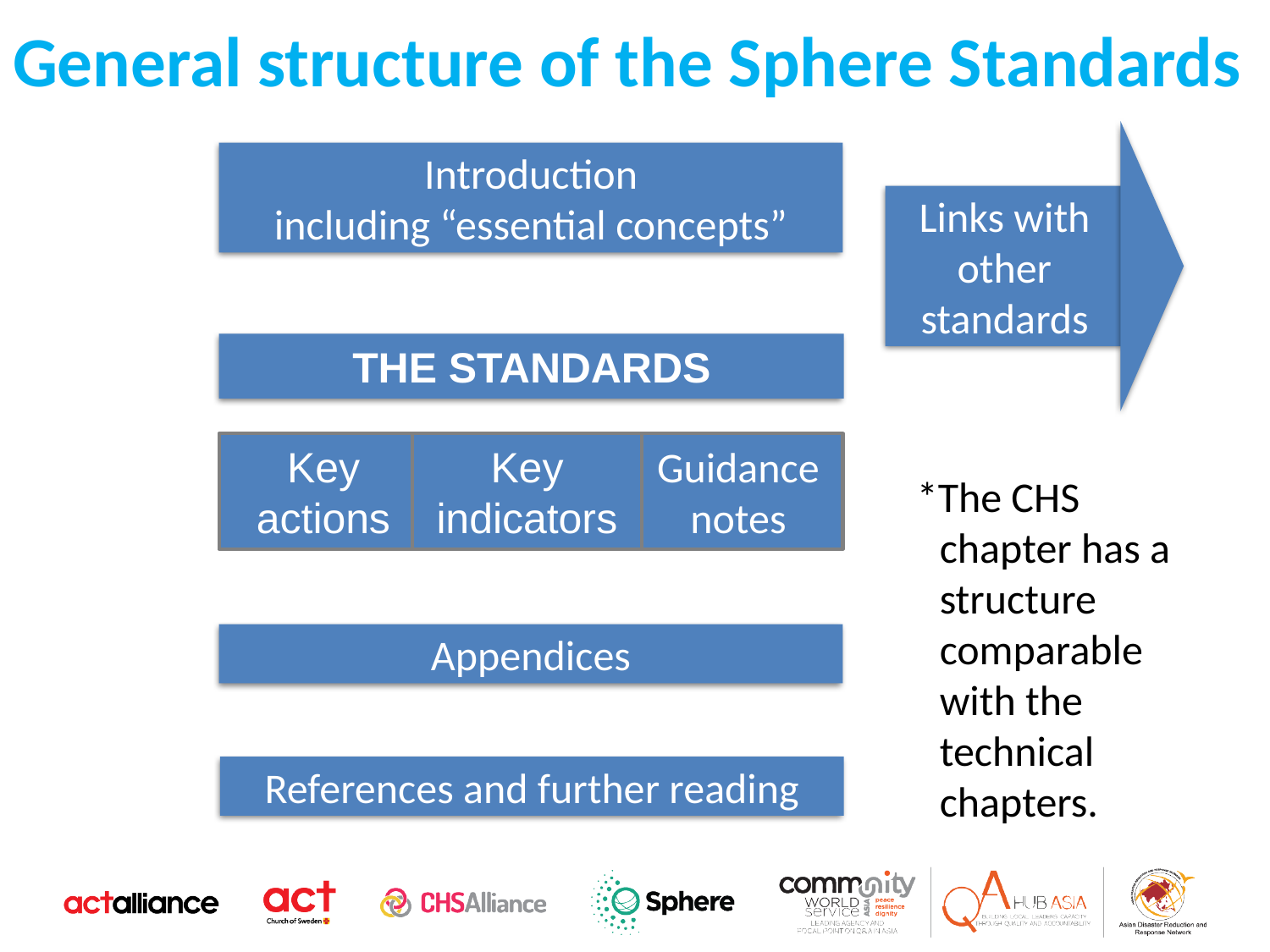

# General structure of the Sphere Standards
Introduction
including “essential concepts”
Links with other standards

THE STANDARDS
Key indicators
Guidance notes
Key
actions
  *The CHS chapter has a structure comparable with the technical chapters.
Appendices
References and further reading